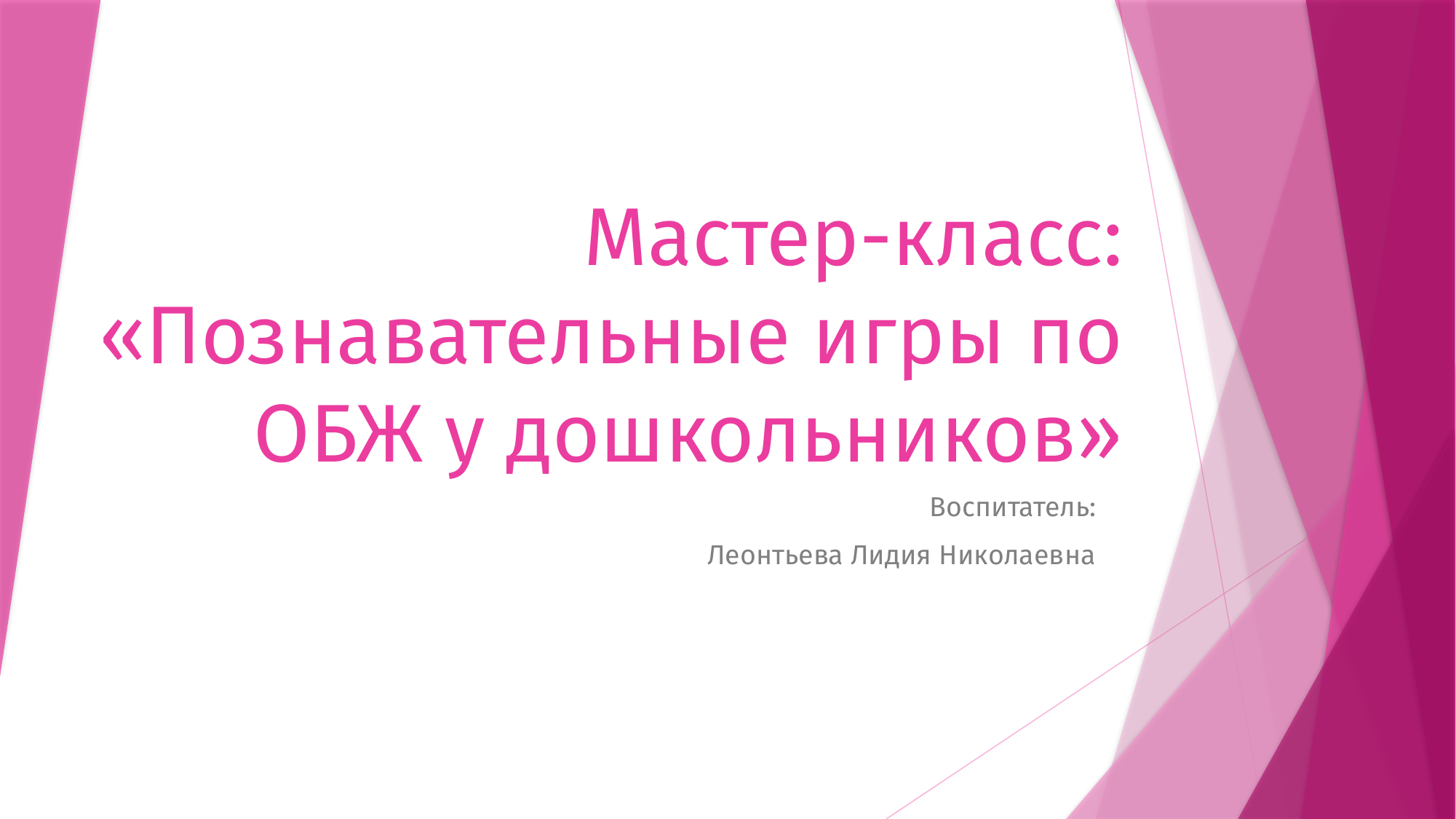

# Мастер-класс: «Познавательные игры по ОБЖ у дошкольников»
Воспитатель:
Леонтьева Лидия Николаевна